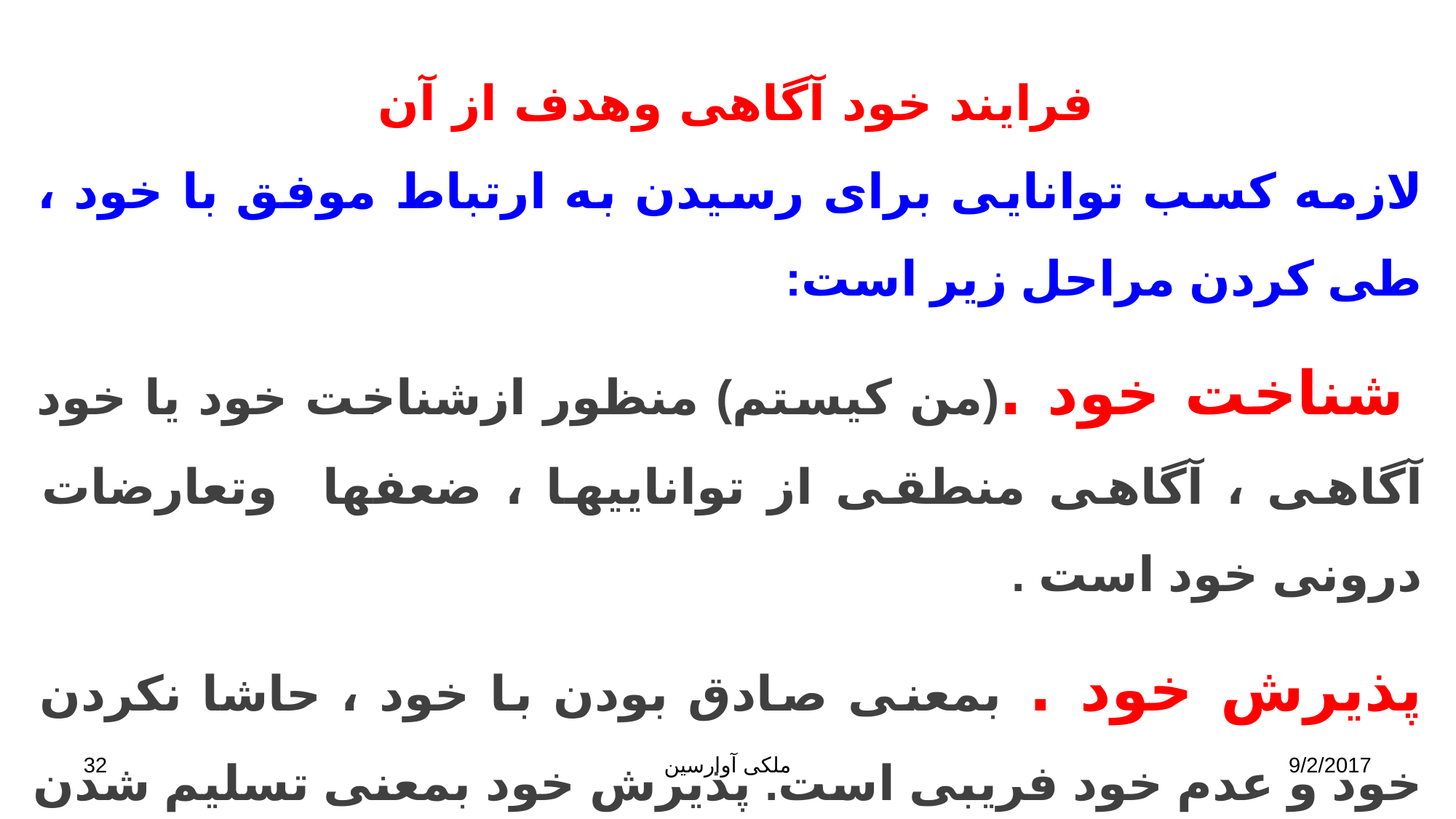

# فرایند خود آگاهی وهدف از آن
لازمه کسب توانایی برای رسیدن به ارتباط موفق با خود ، طی کردن مراحل زیر است:
 شناخت خود .(من کیستم) منظور ازشناخت خود یا خود آگاهی ، آگاهی منطقی از تواناییها ، ضعفها  وتعارضات درونی خود است .
پذیرش خود . بمعنی صادق بودن با خود ، حاشا نکردن خود و عدم خود فریبی است. پذیرش خود بمعنی تسلیم شدن به حوادث ، رفتار منفعلانه ونومیدی نیست . پذیرش خودنقطه حرکت است ازآنچه که هستیم بسوی آنچه که باید باشیم . اولین گام برای این حرکت ،پذیرش ضعف ها ومشکلات مربوط بخود است تا بدانیم نقطه حرکت ما ازکجا است .
32
ملکی آوارسین
9/2/2017